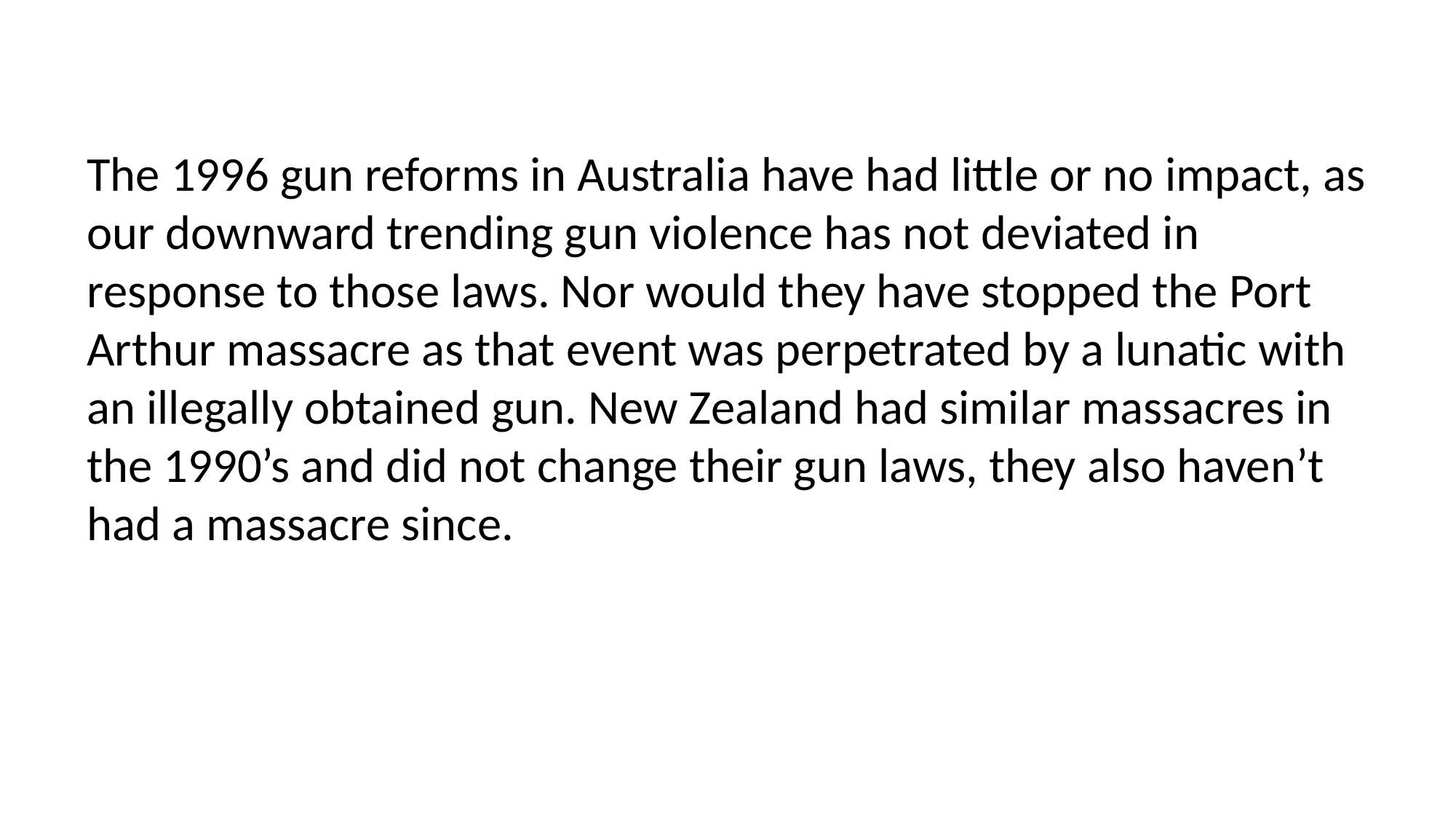

The 1996 gun reforms in Australia have had little or no impact, as our downward trending gun violence has not deviated in response to those laws. Nor would they have stopped the Port Arthur massacre as that event was perpetrated by a lunatic with an illegally obtained gun. New Zealand had similar massacres in the 1990’s and did not change their gun laws, they also haven’t had a massacre since.